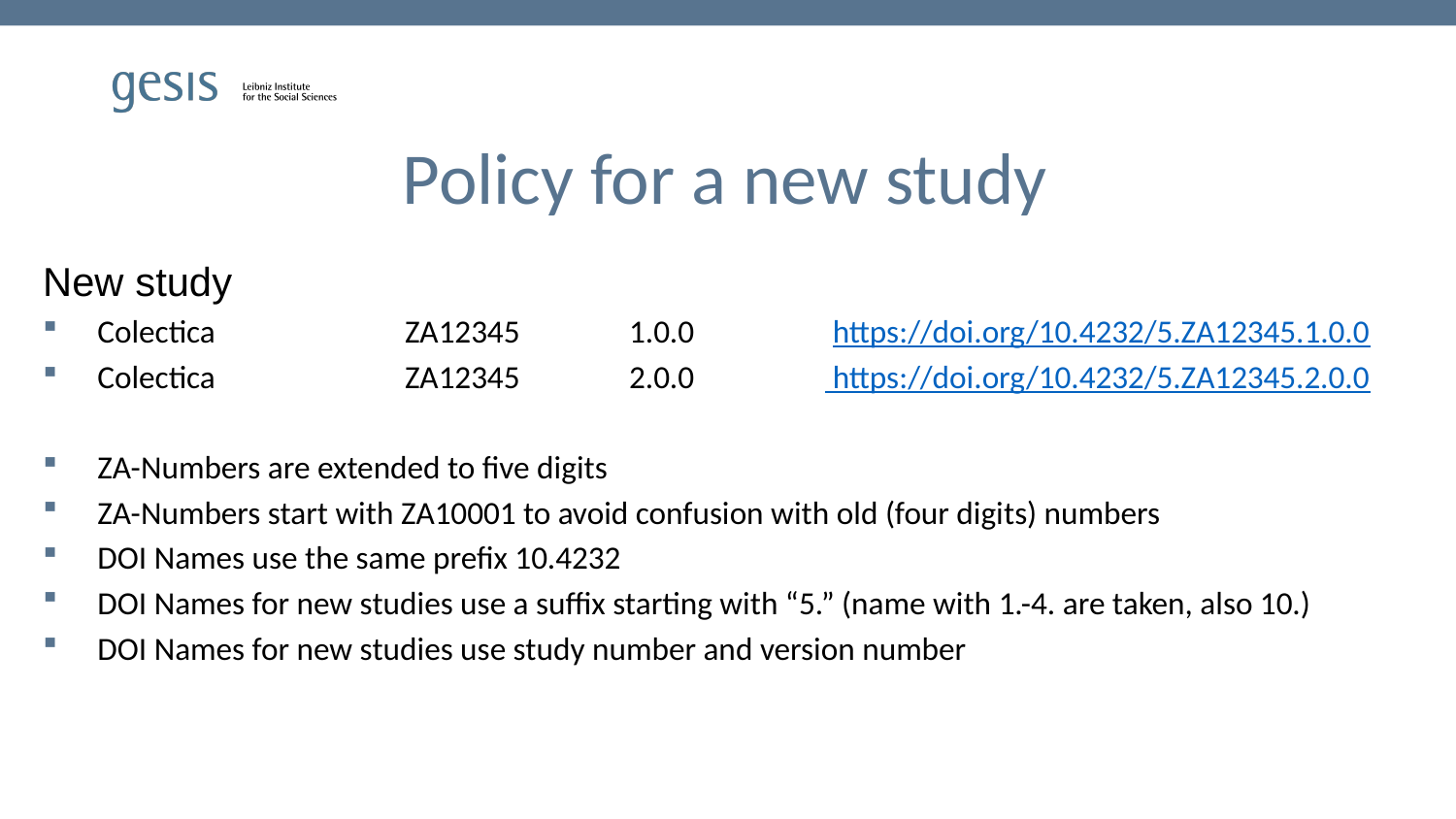

# Policy for a new study
New study
Colectica                          ZA12345               1.0.0                   https://doi.org/10.4232/5.ZA12345.1.0.0
Colectica                          ZA12345               2.0.0                   https://doi.org/10.4232/5.ZA12345.2.0.0

ZA-Numbers are extended to five digits
ZA-Numbers start with ZA10001 to avoid confusion with old (four digits) numbers
DOI Names use the same prefix 10.4232
DOI Names for new studies use a suffix starting with “5.” (name with 1.-4. are taken, also 10.)
DOI Names for new studies use study number and version number